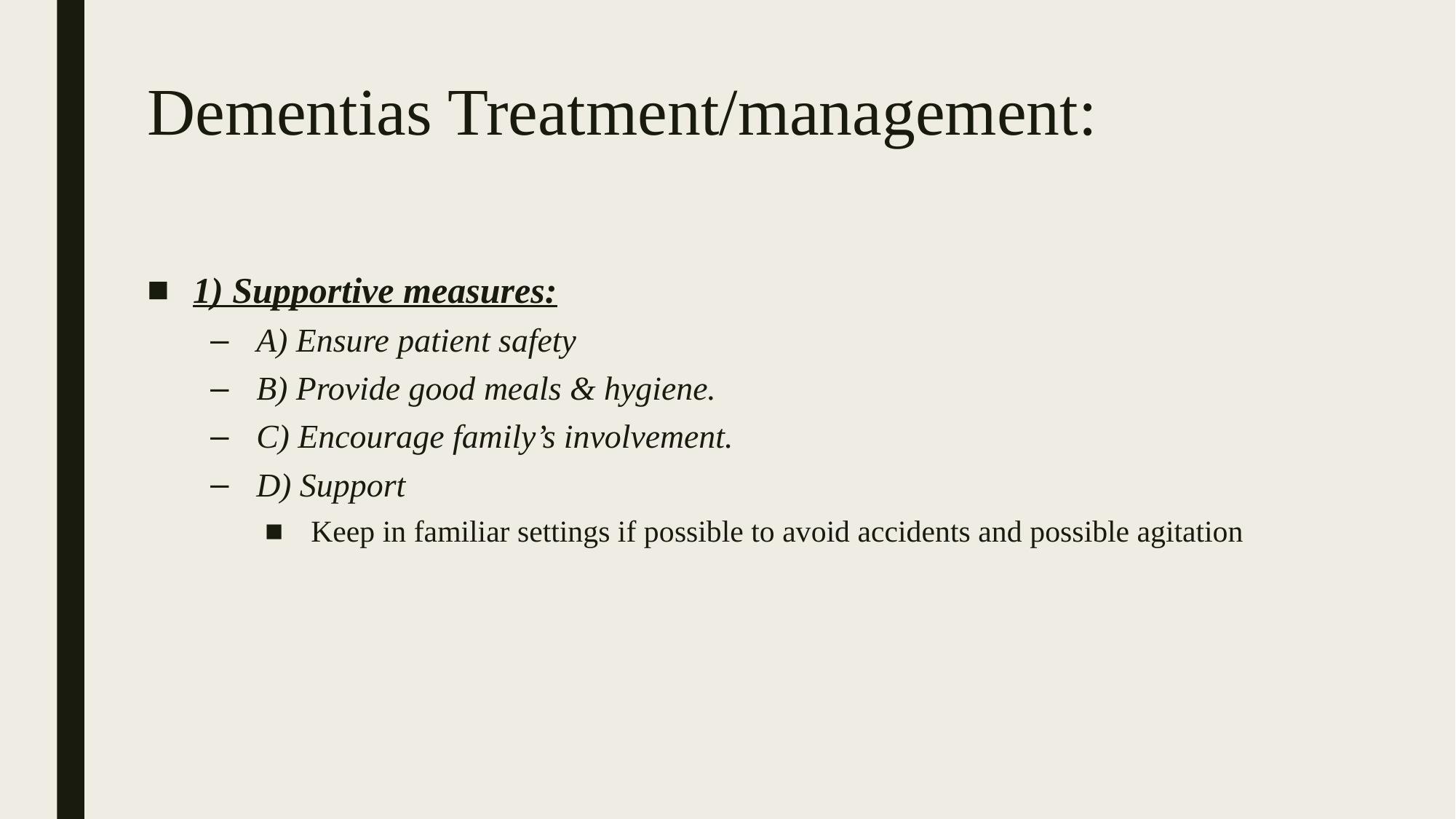

# Dementias Treatment/management:
1) Supportive measures:
A) Ensure patient safety
B) Provide good meals & hygiene.
C) Encourage family’s involvement.
D) Support
Keep in familiar settings if possible to avoid accidents and possible agitation